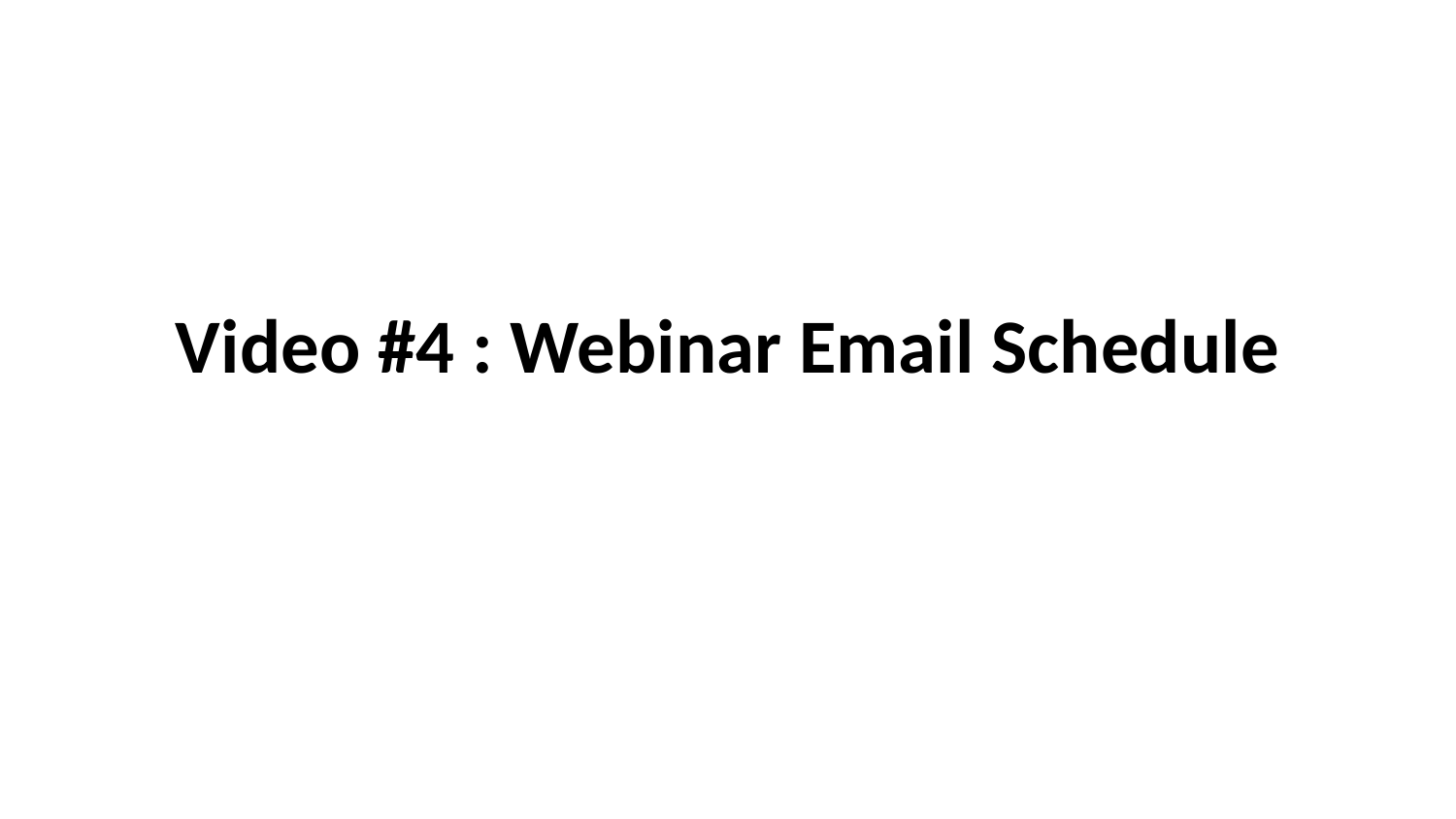

# Video #4 : Webinar Email Schedule